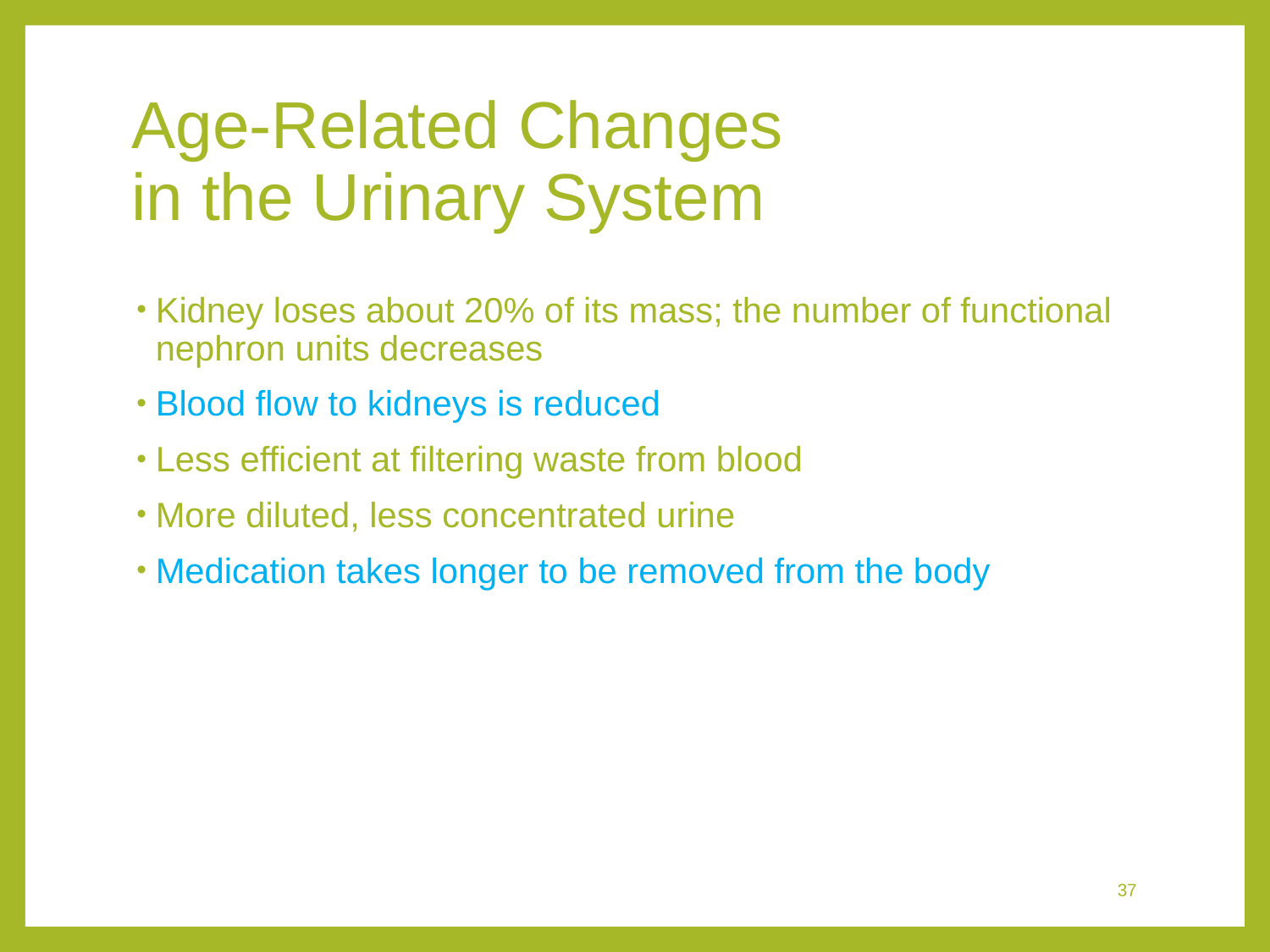

# Age-Related Changes in the Urinary System
Kidney loses about 20% of its mass; the number of functional nephron units decreases
Blood flow to kidneys is reduced
Less efficient at filtering waste from blood
More diluted, less concentrated urine
Medication takes longer to be removed from the body
 37